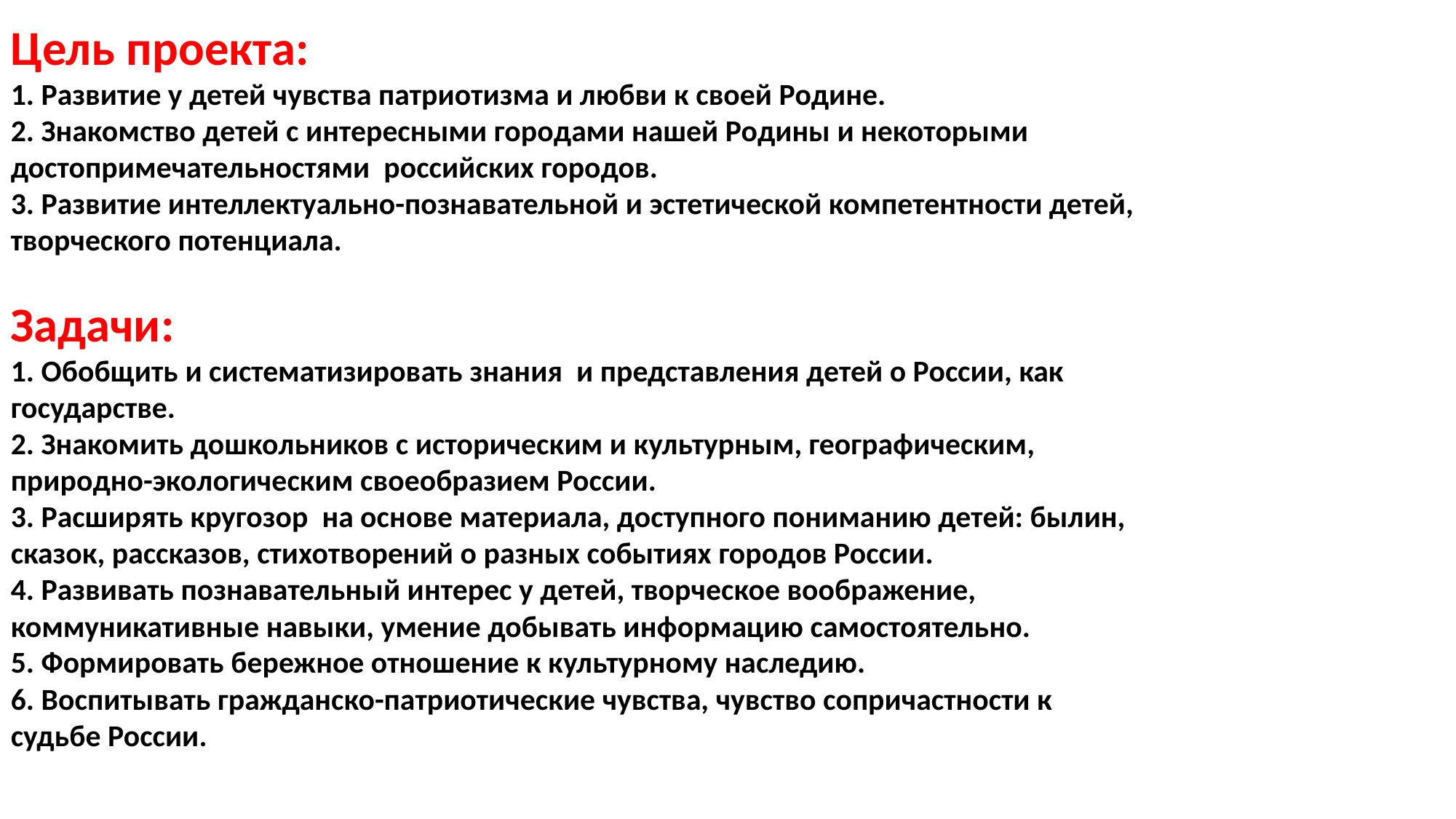

Цель проекта:
1. Развитие у детей чувства патриотизма и любви к своей Родине.
2. Знакомство детей с интересными городами нашей Родины и некоторыми           достопримечательностями  российских городов.
3. Развитие интеллектуально-познавательной и эстетической компетентности детей, творческого потенциала.
Задачи:
1. Обобщить и систематизировать знания  и представления детей о России, как государстве.
2. Знакомить дошкольников с историческим и культурным, географическим, природно-экологическим своеобразием России.
3. Расширять кругозор  на основе материала, доступного пониманию детей: былин, сказок, рассказов, стихотворений о разных событиях городов России.
4. Развивать познавательный интерес у детей, творческое воображение, коммуникативные навыки, умение добывать информацию самостоятельно.
5. Формировать бережное отношение к культурному наследию.
6. Воспитывать гражданско-патриотические чувства, чувство сопричастности к судьбе России.